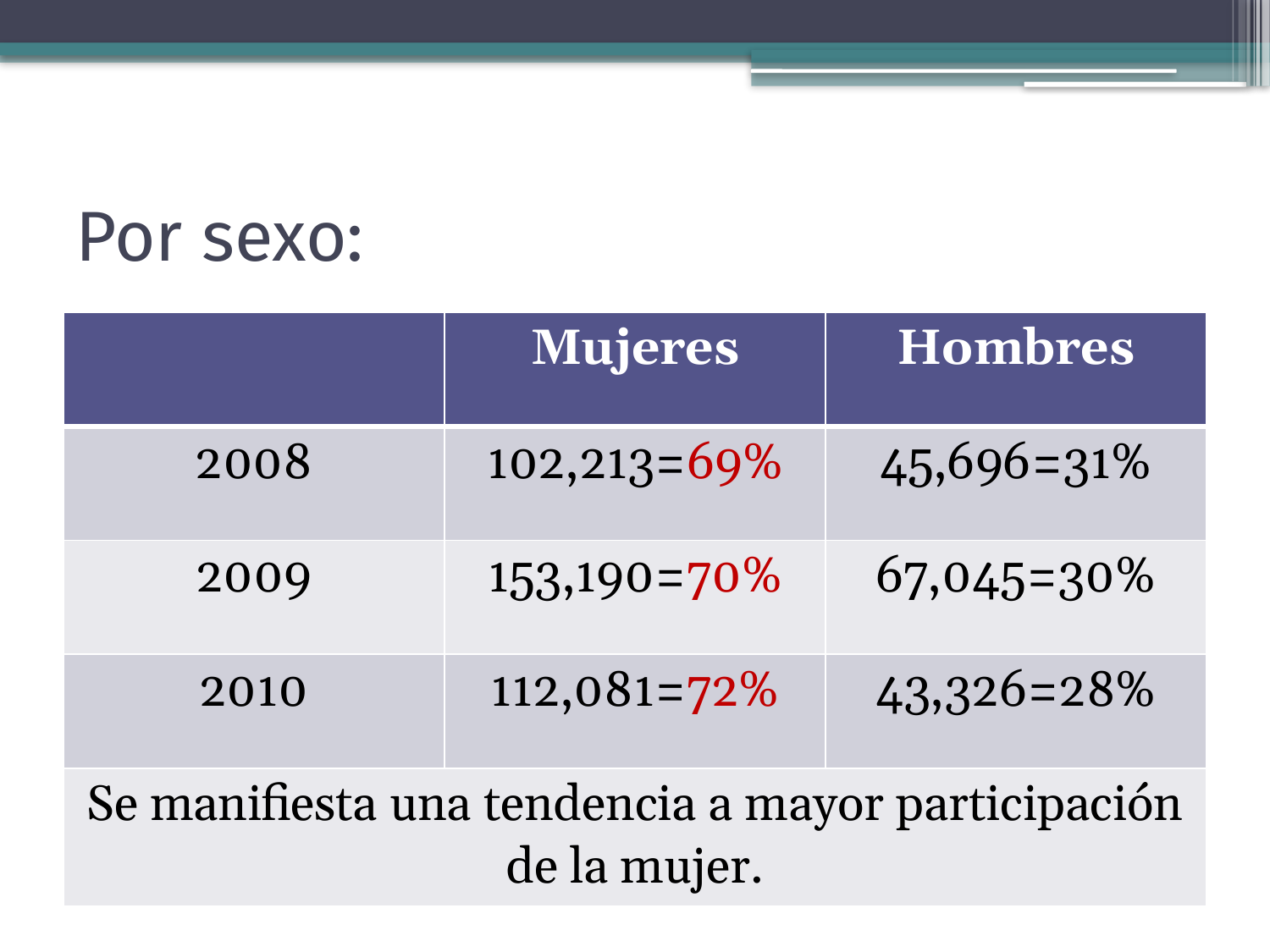

# Por sexo:
|  | Mujeres | Hombres |
| --- | --- | --- |
| 2008 | 102,213=69% | 45,696=31% |
| 2009 | 153,190=70% | 67,045=30% |
| 2010 | 112,081=72% | 43,326=28% |
| Se manifiesta una tendencia a mayor participación de la mujer. |  |  |